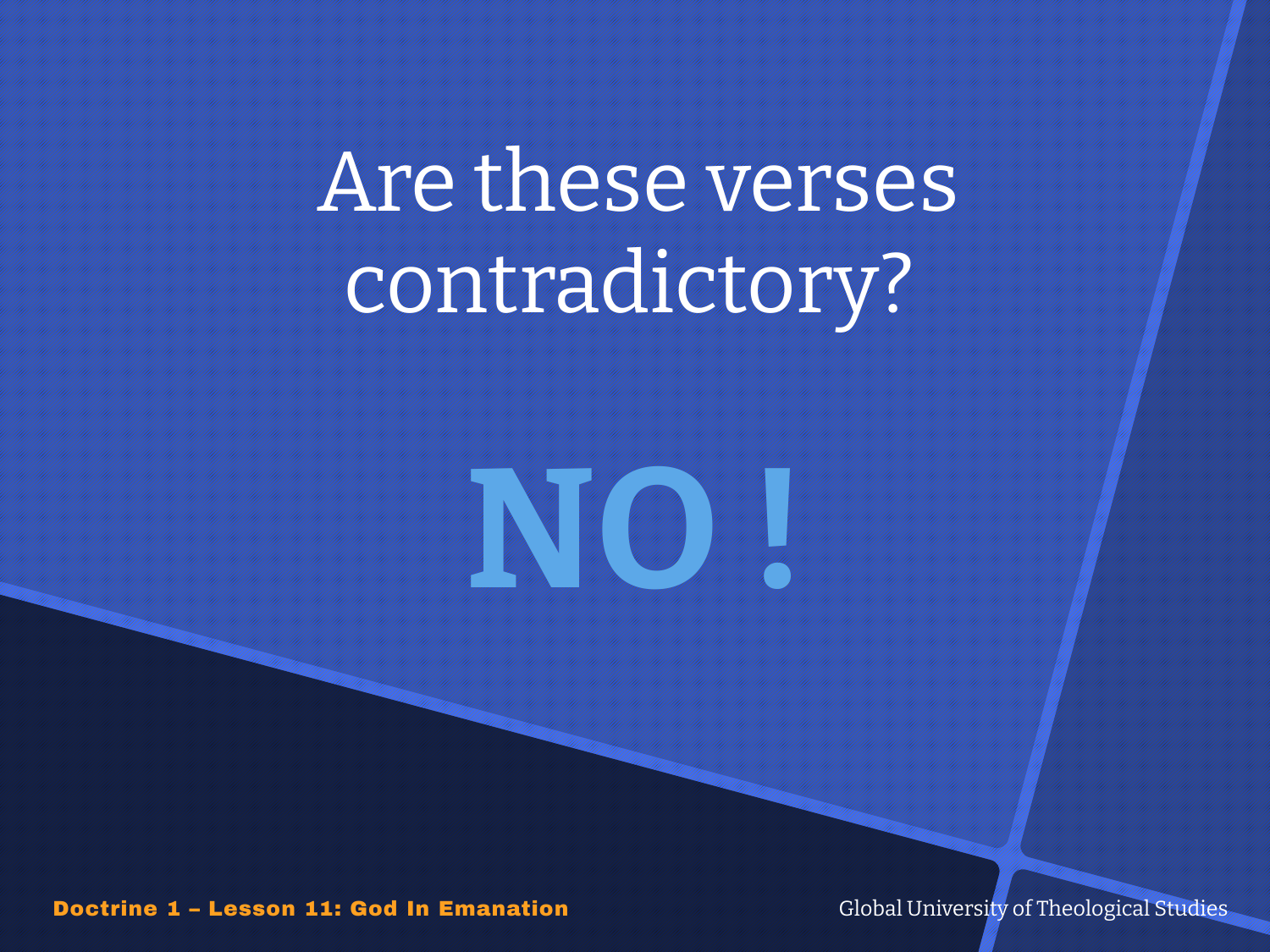

Are these verses contradictory?
NO !
Doctrine 1 – Lesson 11: God In Emanation                                  Global University of Theological Studies